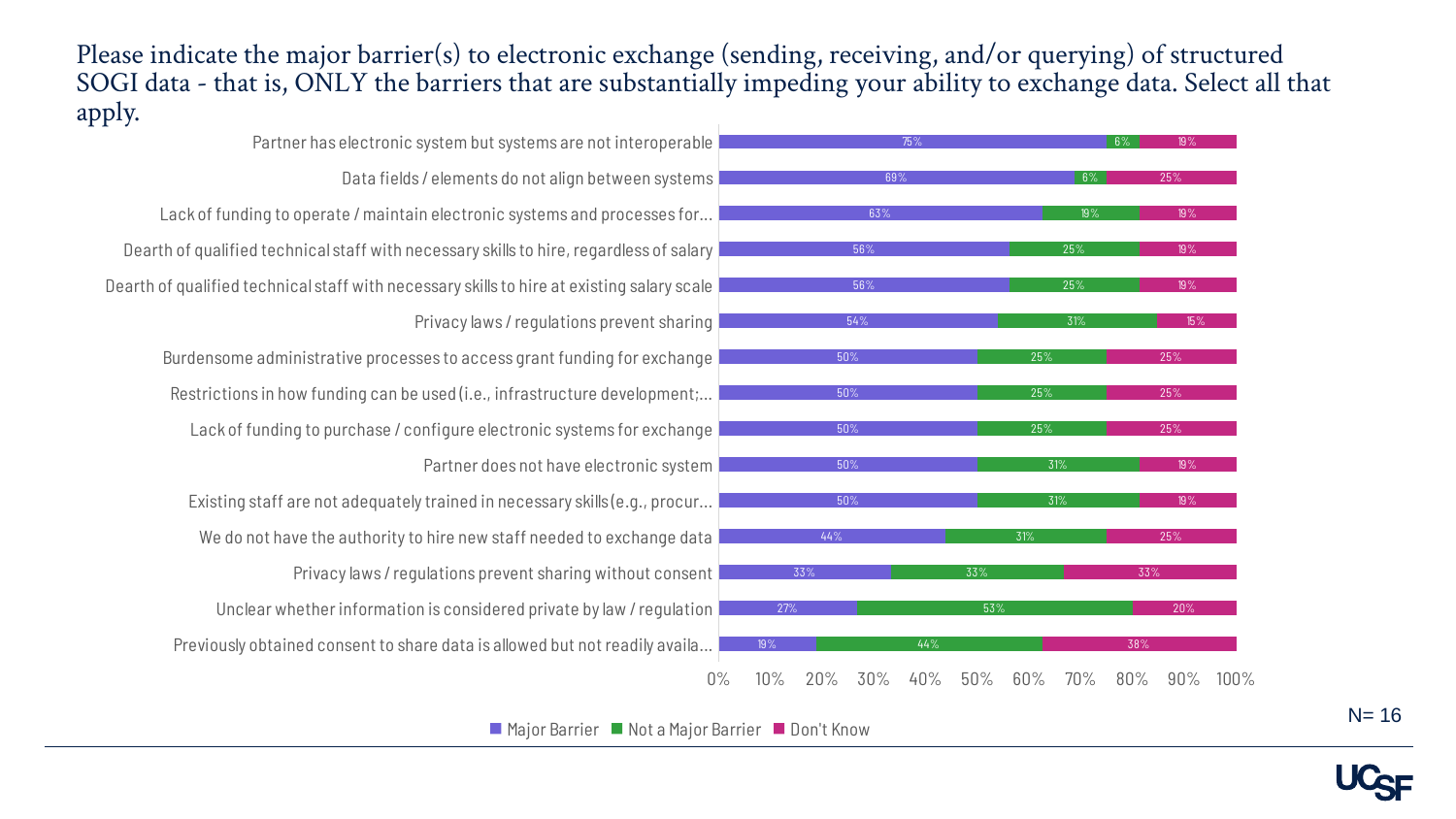

# Please indicate the major barrier(s) to electronic exchange (sending, receiving, and/or querying) of structured SOGI data - that is, ONLY the barriers that are substantially impeding your ability to exchange data. Select all that apply.

### Chart

| Category | Major Barrier | Not a Major Barrier | Don't Know |
|---|---|---|---|
| Previously obtained consent to share data is allowed but not readily availa... | 0.1875 | 0.4375 | 0.375 |
| Unclear whether information is considered private by law / regulation | 0.26666666666666666 | 0.5333333333333333 | 0.2 |
| Privacy laws / regulations prevent sharing without consent | 0.3333333333333333 | 0.3333333333333333 | 0.3333333333333333 |
| We do not have the authority to hire new staff needed to exchange data | 0.4375 | 0.3125 | 0.25 |
| Existing staff are not adequately trained in necessary skills (e.g., procur... | 0.5 | 0.3125 | 0.1875 |
| Partner does not have electronic system | 0.5 | 0.3125 | 0.1875 |
| Lack of funding to purchase / configure electronic systems for exchange | 0.5 | 0.25 | 0.25 |
| Restrictions in how funding can be used (i.e., infrastructure development;... | 0.5 | 0.25 | 0.25 |
| Burdensome administrative processes to access grant funding for exchange | 0.5 | 0.25 | 0.25 |
| Privacy laws / regulations prevent sharing | 0.5384615384615384 | 0.3076923076923077 | 0.15384615384615385 |
| Dearth of qualified technical staff with necessary skills to hire at existing salary scale | 0.5625 | 0.25 | 0.1875 |
| Dearth of qualified technical staff with necessary skills to hire, regardless of salary | 0.5625 | 0.25 | 0.1875 |
| Lack of funding to operate / maintain electronic systems and processes for... | 0.625 | 0.1875 | 0.1875 |
| Data fields / elements do not align between systems | 0.6875 | 0.0625 | 0.25 |
| Partner has electronic system but systems are not interoperable | 0.75 | 0.0625 | 0.1875 |
N= 16